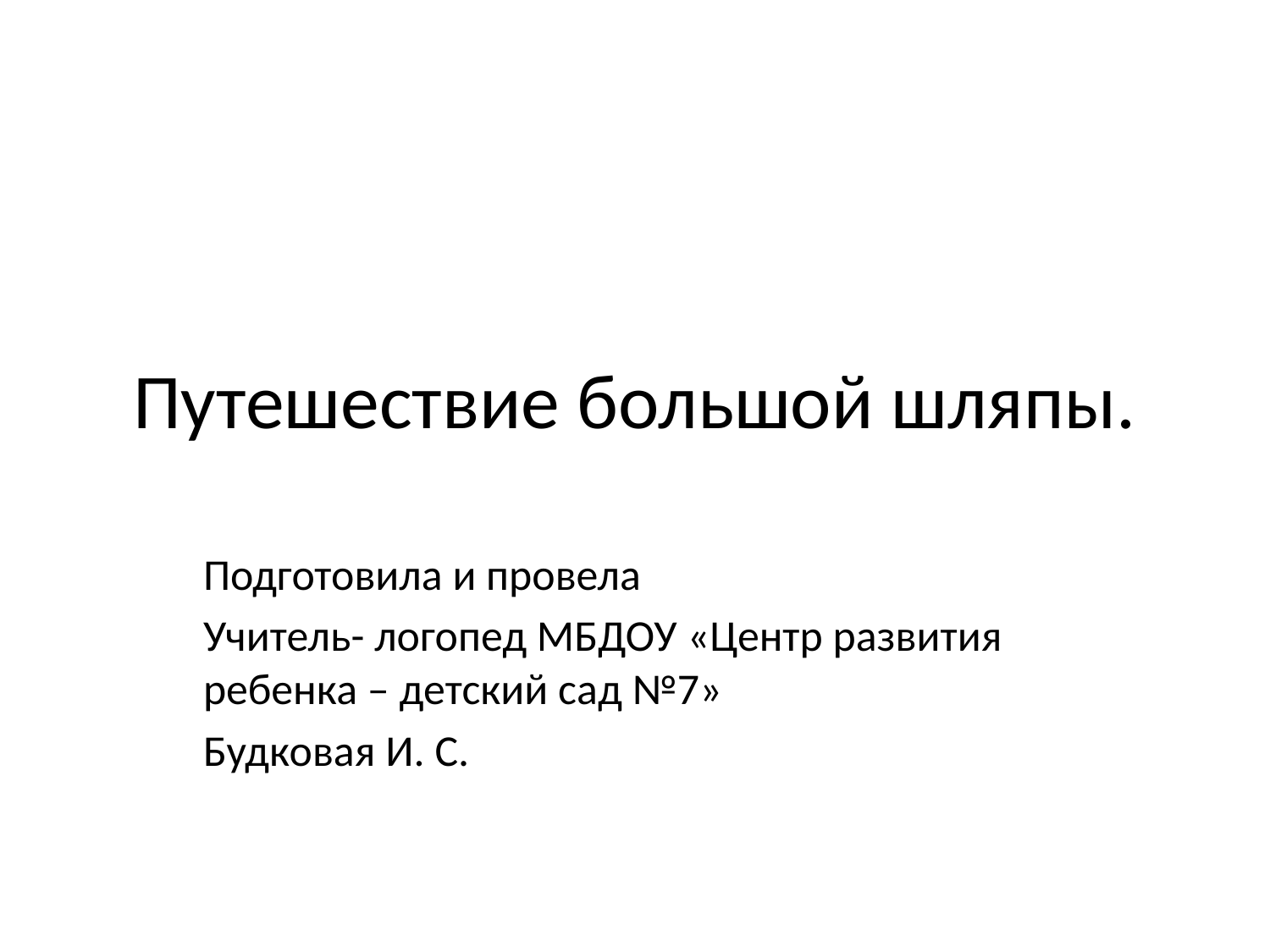

# Путешествие большой шляпы.
Подготовила и провела
Учитель- логопед МБДОУ «Центр развития ребенка – детский сад №7»
Будковая И. С.